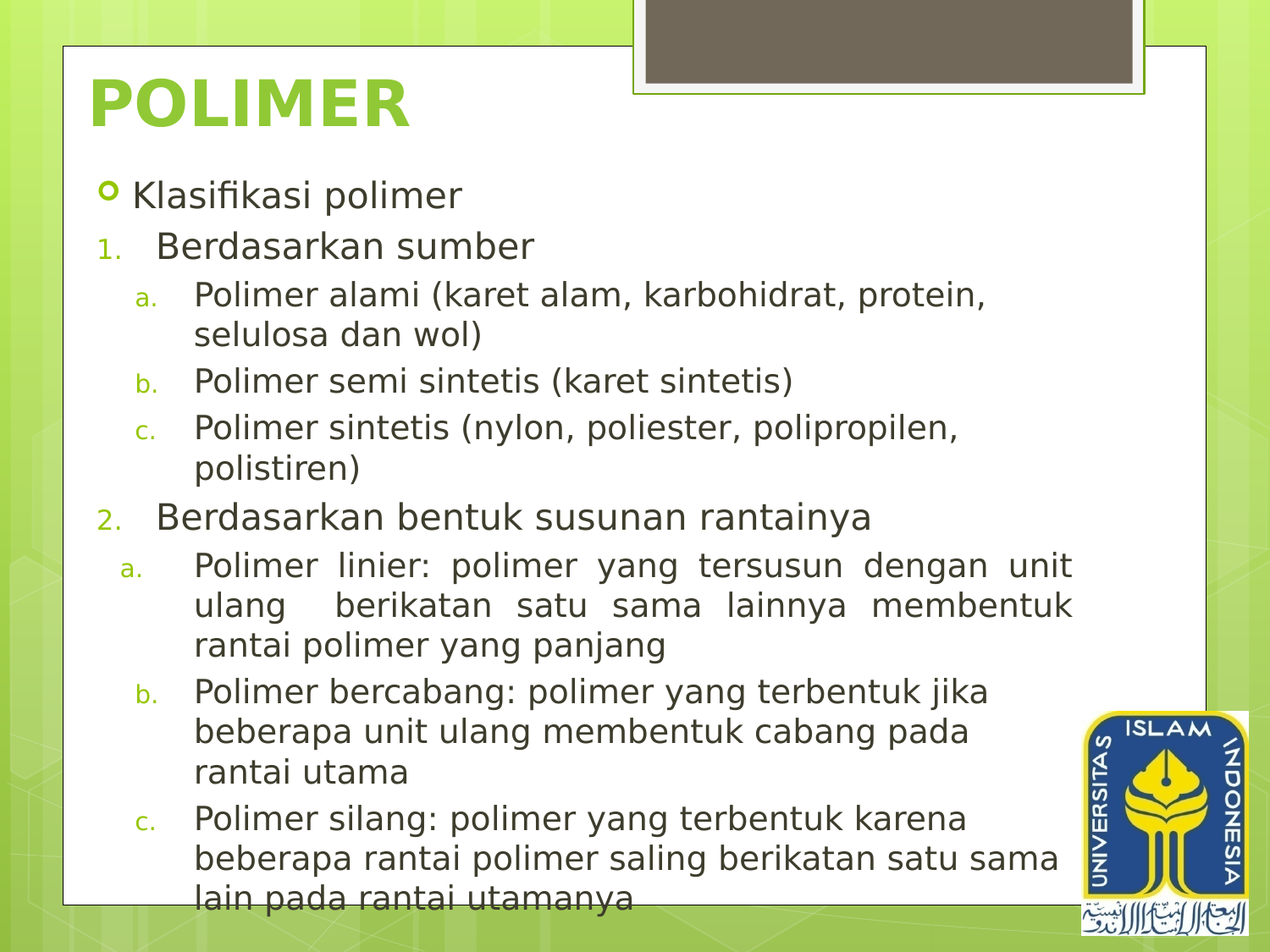

# polimer
Klasifikasi polimer
Berdasarkan sumber
Polimer alami (karet alam, karbohidrat, protein, selulosa dan wol)
Polimer semi sintetis (karet sintetis)
Polimer sintetis (nylon, poliester, polipropilen, polistiren)
Berdasarkan bentuk susunan rantainya
Polimer linier: polimer yang tersusun dengan unit ulang  berikatan satu sama lainnya membentuk rantai polimer yang panjang
Polimer bercabang: polimer yang terbentuk jika beberapa unit ulang membentuk cabang pada rantai utama
Polimer silang: polimer yang terbentuk karena beberapa rantai polimer saling berikatan satu sama lain pada rantai utamanya